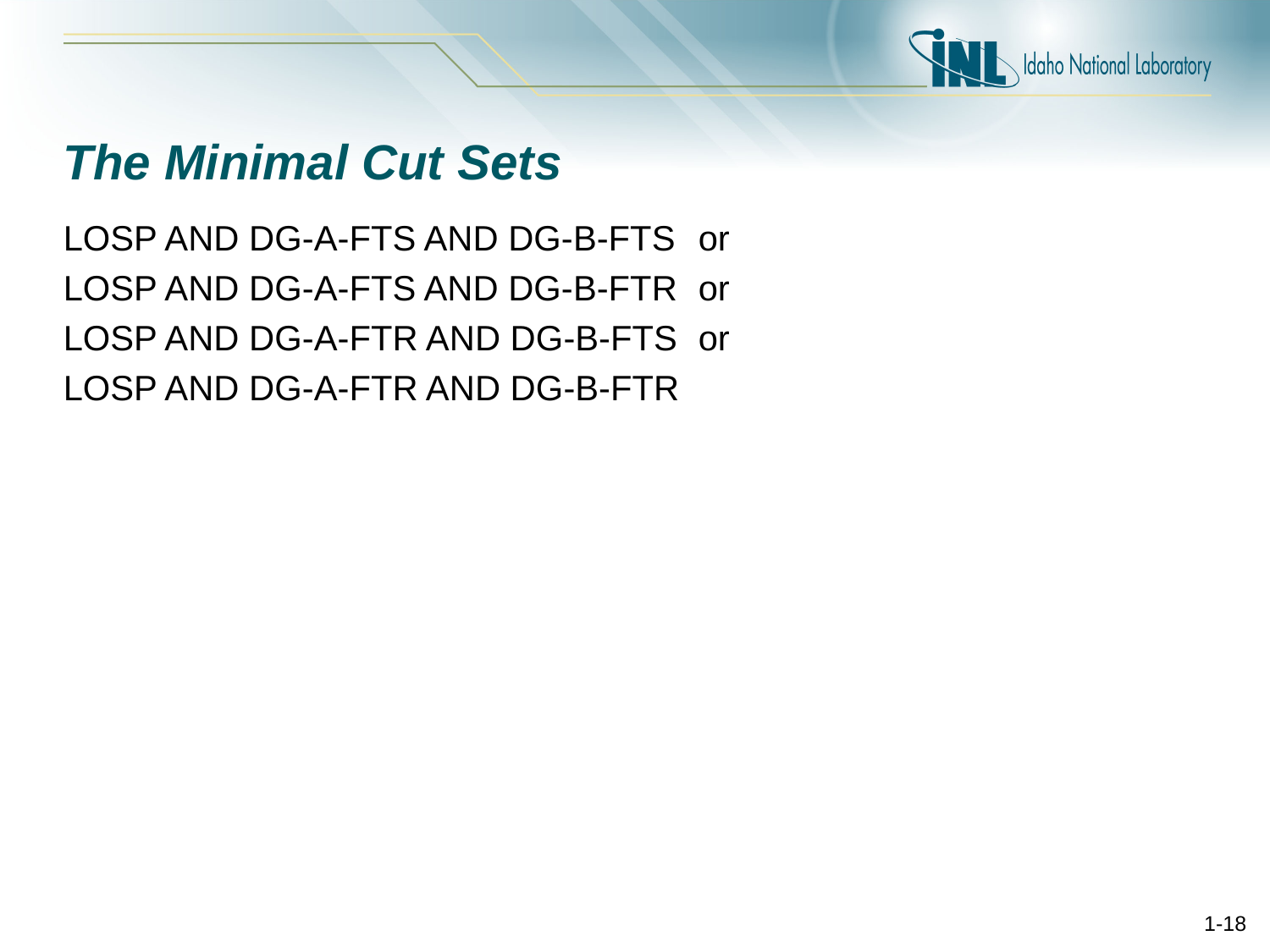

# The Minimal Cut Sets
LOSP AND DG-A-FTS AND DG-B-FTS	or
LOSP AND DG-A-FTS AND DG-B-FTR	or
LOSP AND DG-A-FTR AND DG-B-FTS	or
LOSP AND DG-A-FTR AND DG-B-FTR
1-18